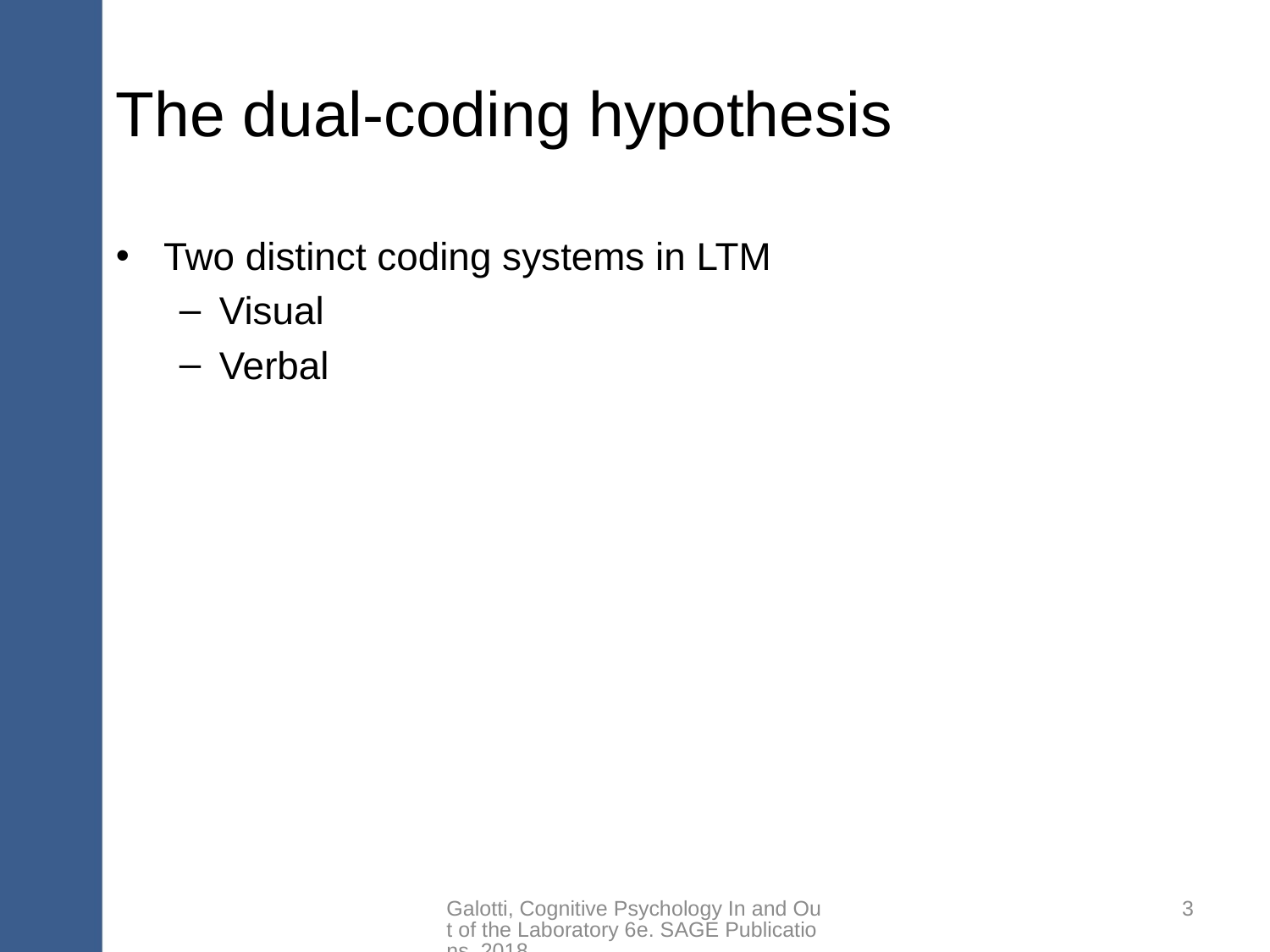

# The dual-coding hypothesis
Two distinct coding systems in LTM
Visual
Verbal
Galotti, Cognitive Psychology In and Out of the Laboratory 6e. SAGE Publications, 2018.
3